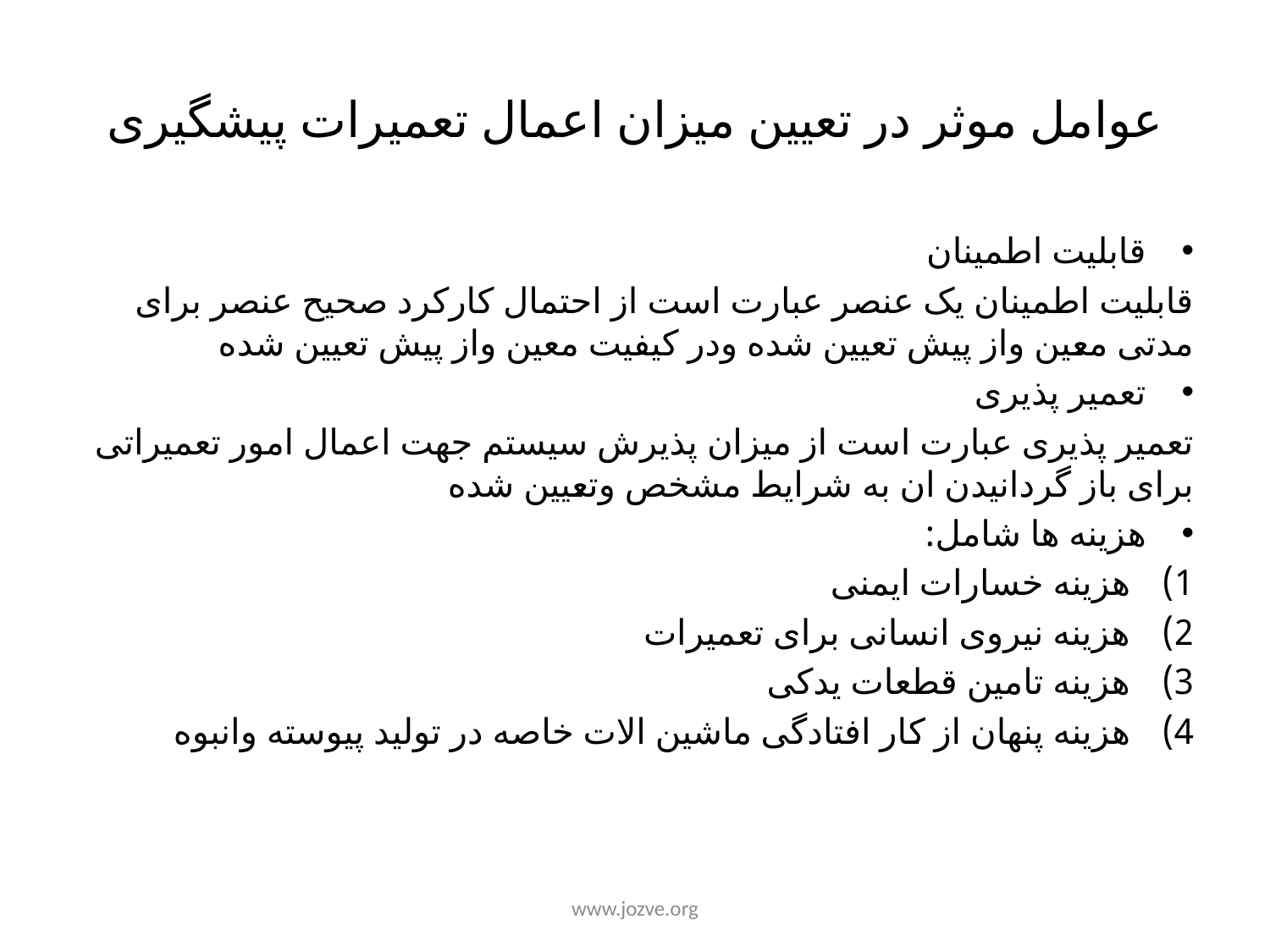

# عوامل موثر در تعیین میزان اعمال تعمیرات پیشگیری
قابلیت اطمینان
قابلیت اطمینان یک عنصر عبارت است از احتمال کارکرد صحیح عنصر برای مدتی معین واز پیش تعیین شده ودر کیفیت معین واز پیش تعیین شده
تعمیر پذیری
تعمیر پذیری عبارت است از میزان پذیرش سیستم جهت اعمال امور تعمیراتی برای باز گردانیدن ان به شرایط مشخص وتعیین شده
هزینه ها شامل:
هزینه خسارات ایمنی
هزینه نیروی انسانی برای تعمیرات
هزینه تامین قطعات یدکی
هزینه پنهان از کار افتادگی ماشین الات خاصه در تولید پیوسته وانبوه

www.jozve.org